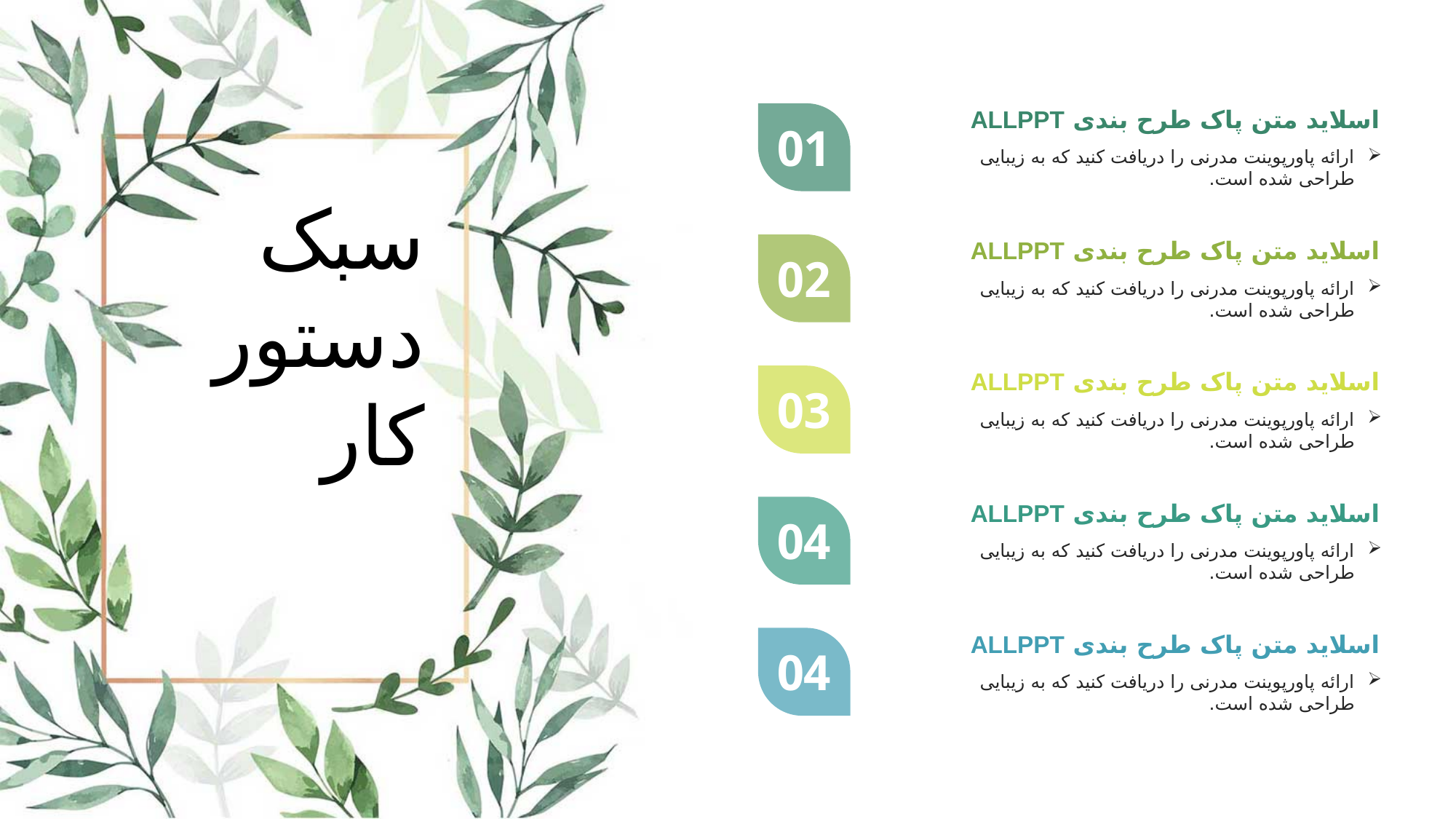

اسلاید متن پاک طرح بندی ALLPPT
ارائه پاورپوینت مدرنی را دریافت کنید که به زیبایی طراحی شده است.

01
سبک دستور کار
اسلاید متن پاک طرح بندی ALLPPT
ارائه پاورپوینت مدرنی را دریافت کنید که به زیبایی طراحی شده است.

02
اسلاید متن پاک طرح بندی ALLPPT
ارائه پاورپوینت مدرنی را دریافت کنید که به زیبایی طراحی شده است.

03
اسلاید متن پاک طرح بندی ALLPPT
ارائه پاورپوینت مدرنی را دریافت کنید که به زیبایی طراحی شده است.

04
اسلاید متن پاک طرح بندی ALLPPT
ارائه پاورپوینت مدرنی را دریافت کنید که به زیبایی طراحی شده است.

04